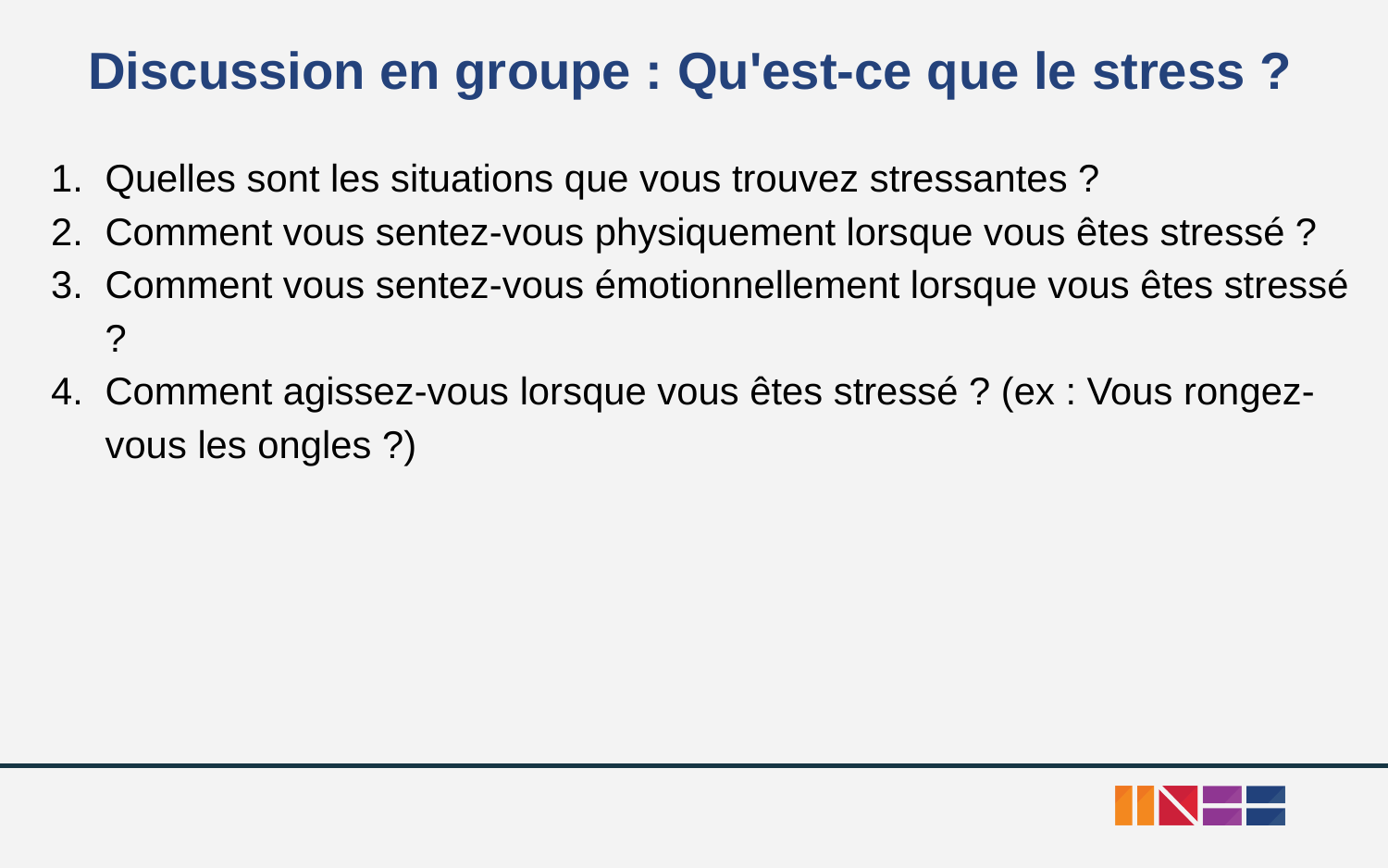

Discussion en groupe : Qu'est-ce que le stress ?

Quelles sont les situations que vous trouvez stressantes ?
Comment vous sentez-vous physiquement lorsque vous êtes stressé ?
Comment vous sentez-vous émotionnellement lorsque vous êtes stressé ?
Comment agissez-vous lorsque vous êtes stressé ? (ex : Vous rongez-vous les ongles ?)